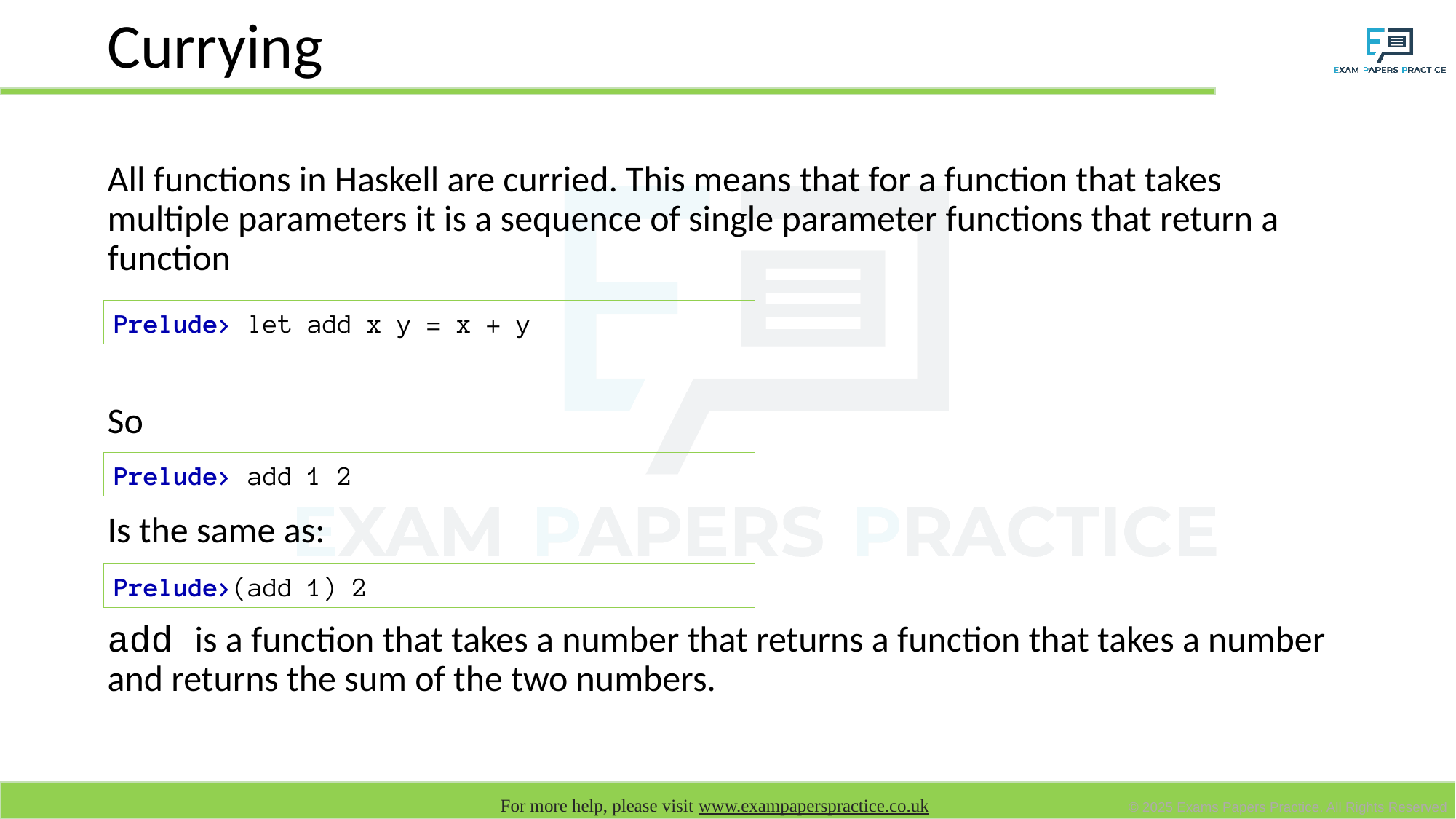

# Currying
All functions in Haskell are curried. This means that for a function that takes multiple parameters it is a sequence of single parameter functions that return a function

So

Is the same as:

add is a function that takes a number that returns a function that takes a number and returns the sum of the two numbers.
Prelude> let add x y = x + y
Prelude> add 1 2
Prelude>(add 1) 2